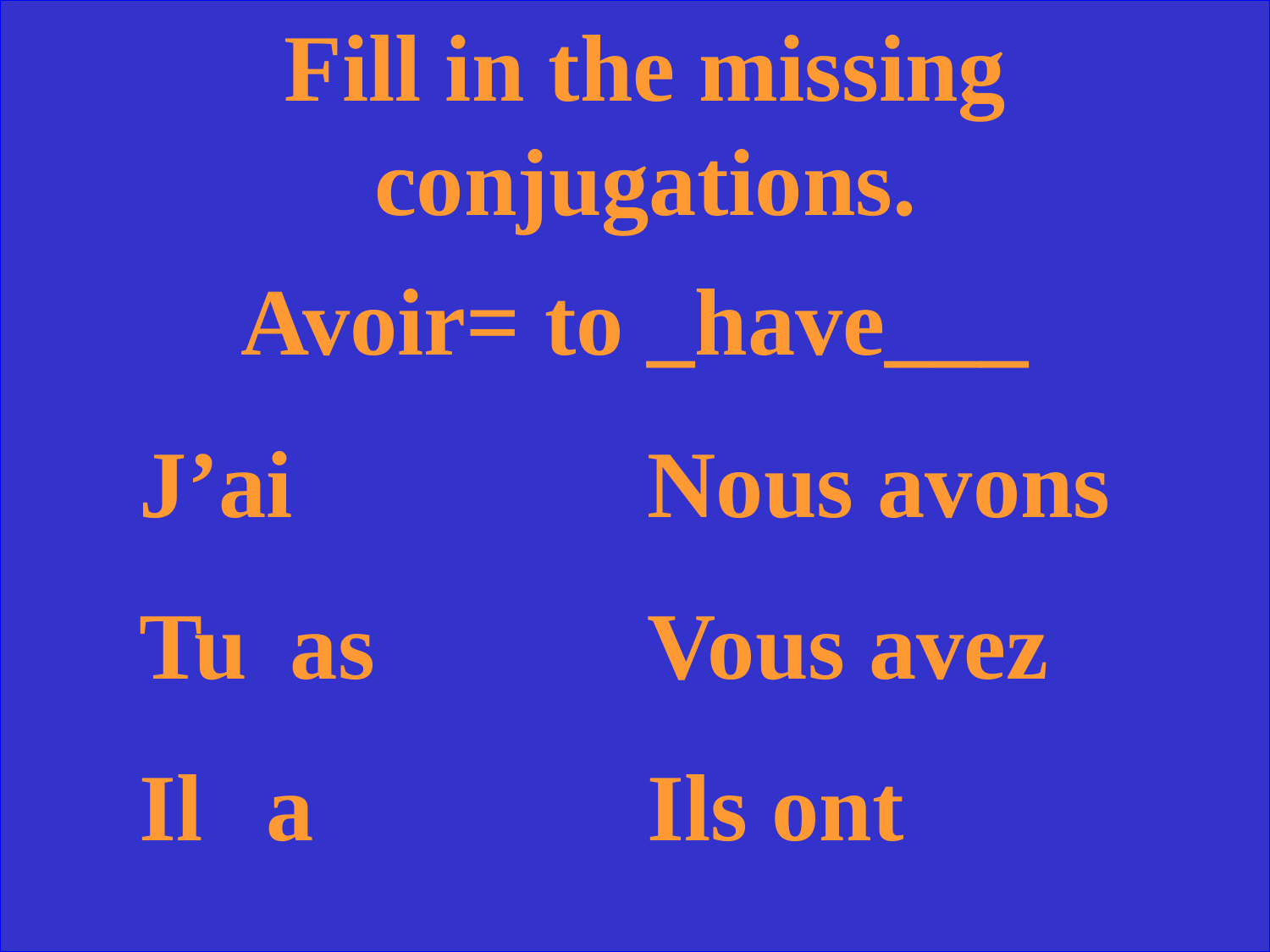

Fill in the missing conjugations.
Avoir= to _have___
J’ai			Nous avons
Tu	 as			Vous avez
Il	a			Ils ont